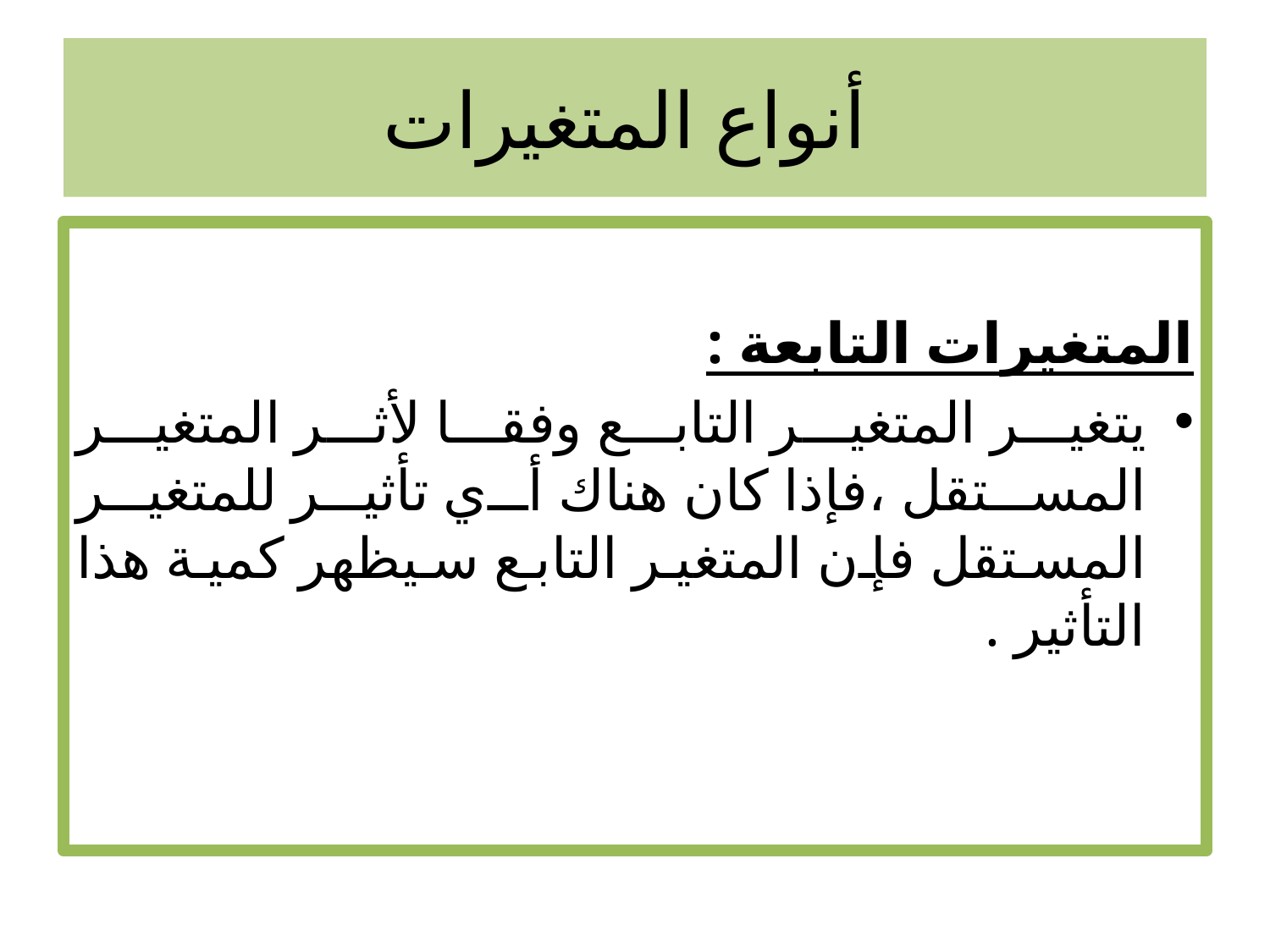

# أنواع المتغيرات

المتغيرات التابعة :
يتغير المتغير التابع وفقا لأثر المتغير المستقل ،فإذا كان هناك أي تأثير للمتغير المستقل فإن المتغير التابع سيظهر كمية هذا التأثير .